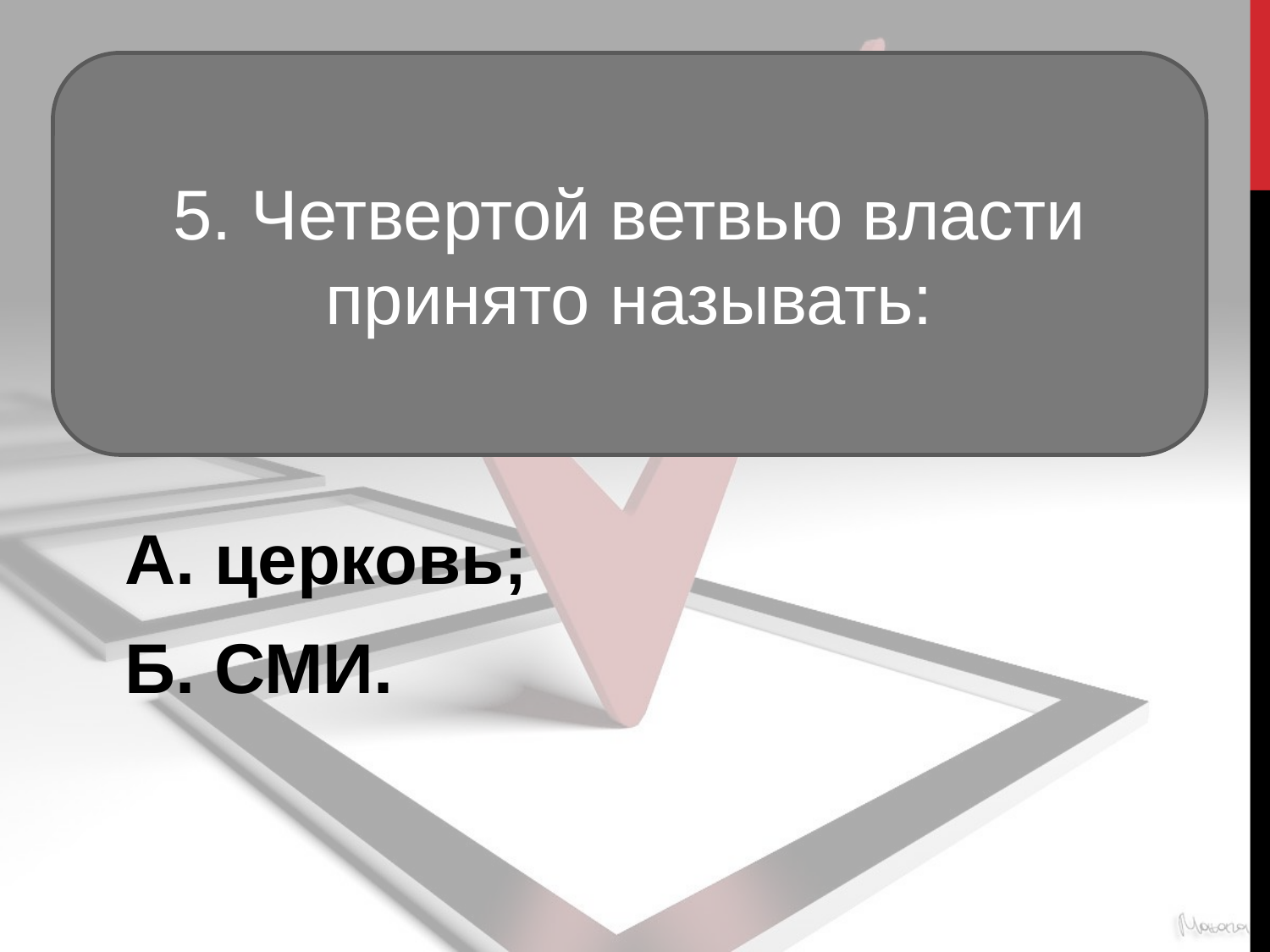

5. Четвертой ветвью власти принято называть:
   А. церковь;
   Б. СМИ.